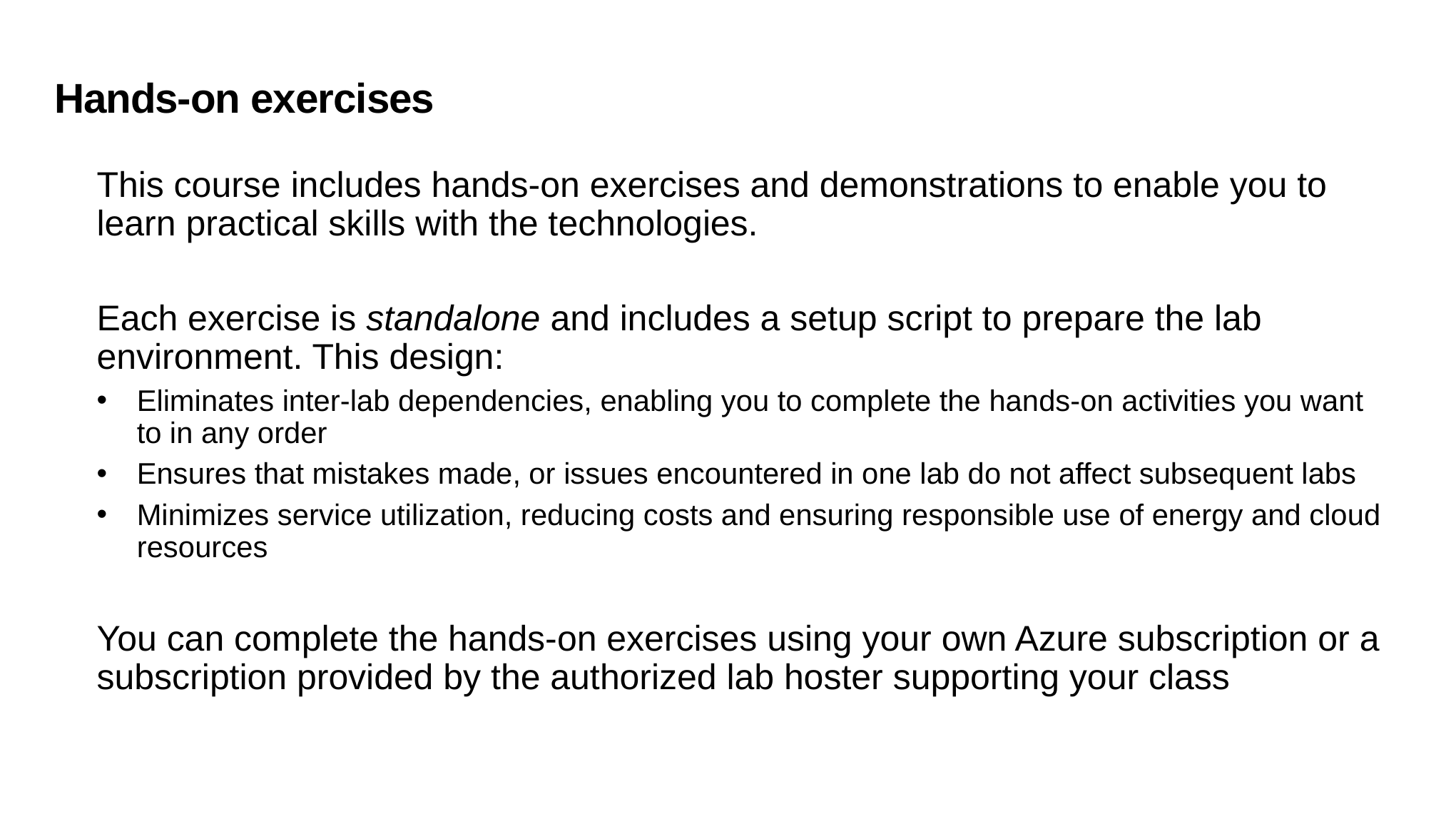

# Hands-on exercises
This course includes hands-on exercises and demonstrations to enable you to learn practical skills with the technologies.

Each exercise is standalone and includes a setup script to prepare the lab environment. This design:
Eliminates inter-lab dependencies, enabling you to complete the hands-on activities you want to in any order
Ensures that mistakes made, or issues encountered in one lab do not affect subsequent labs
Minimizes service utilization, reducing costs and ensuring responsible use of energy and cloud resources

You can complete the hands-on exercises using your own Azure subscription or a subscription provided by the authorized lab hoster supporting your class